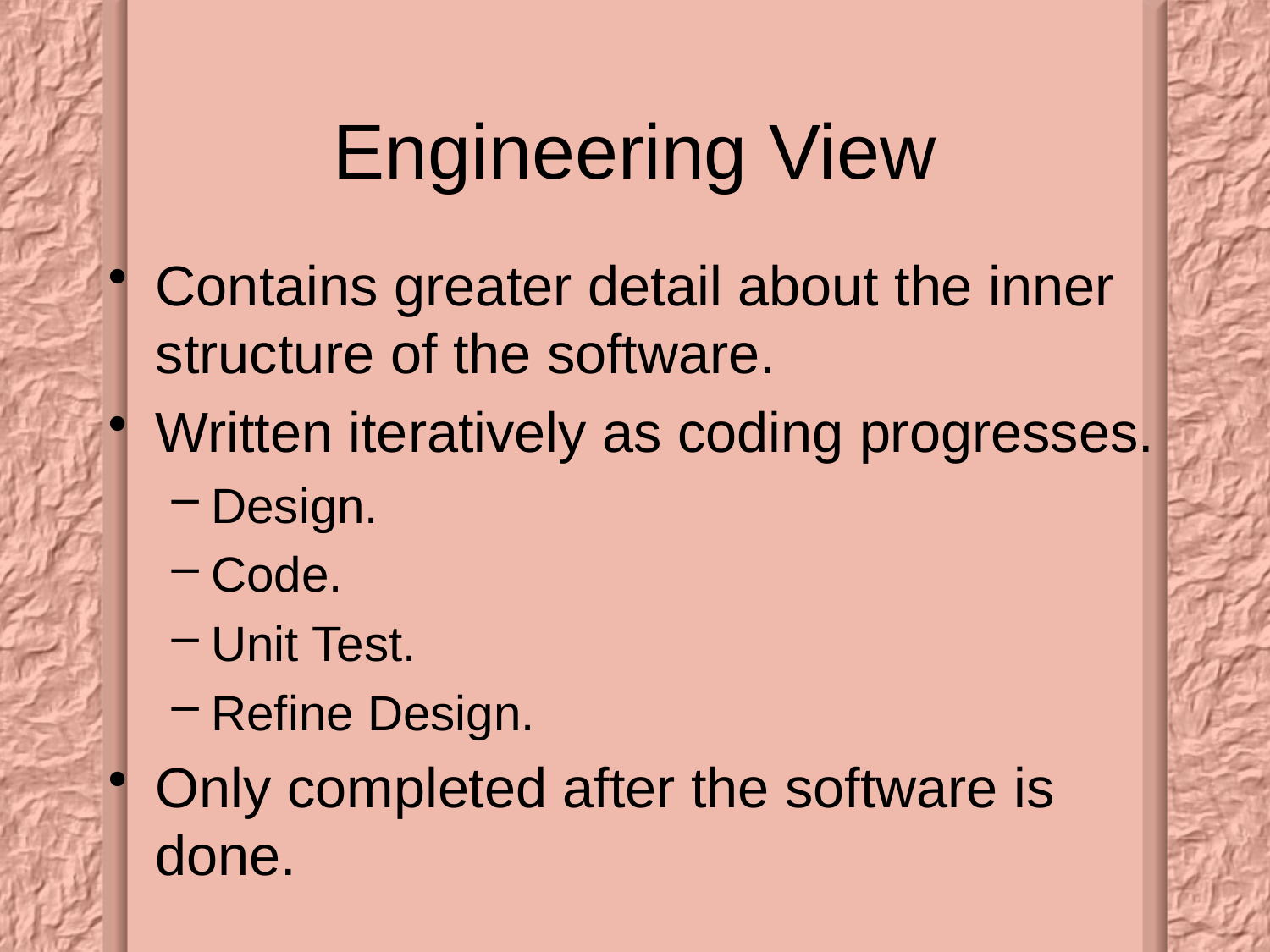

# Engineering View
Contains greater detail about the inner structure of the software.
Written iteratively as coding progresses.
Design.
Code.
Unit Test.
Refine Design.
Only completed after the software is done.